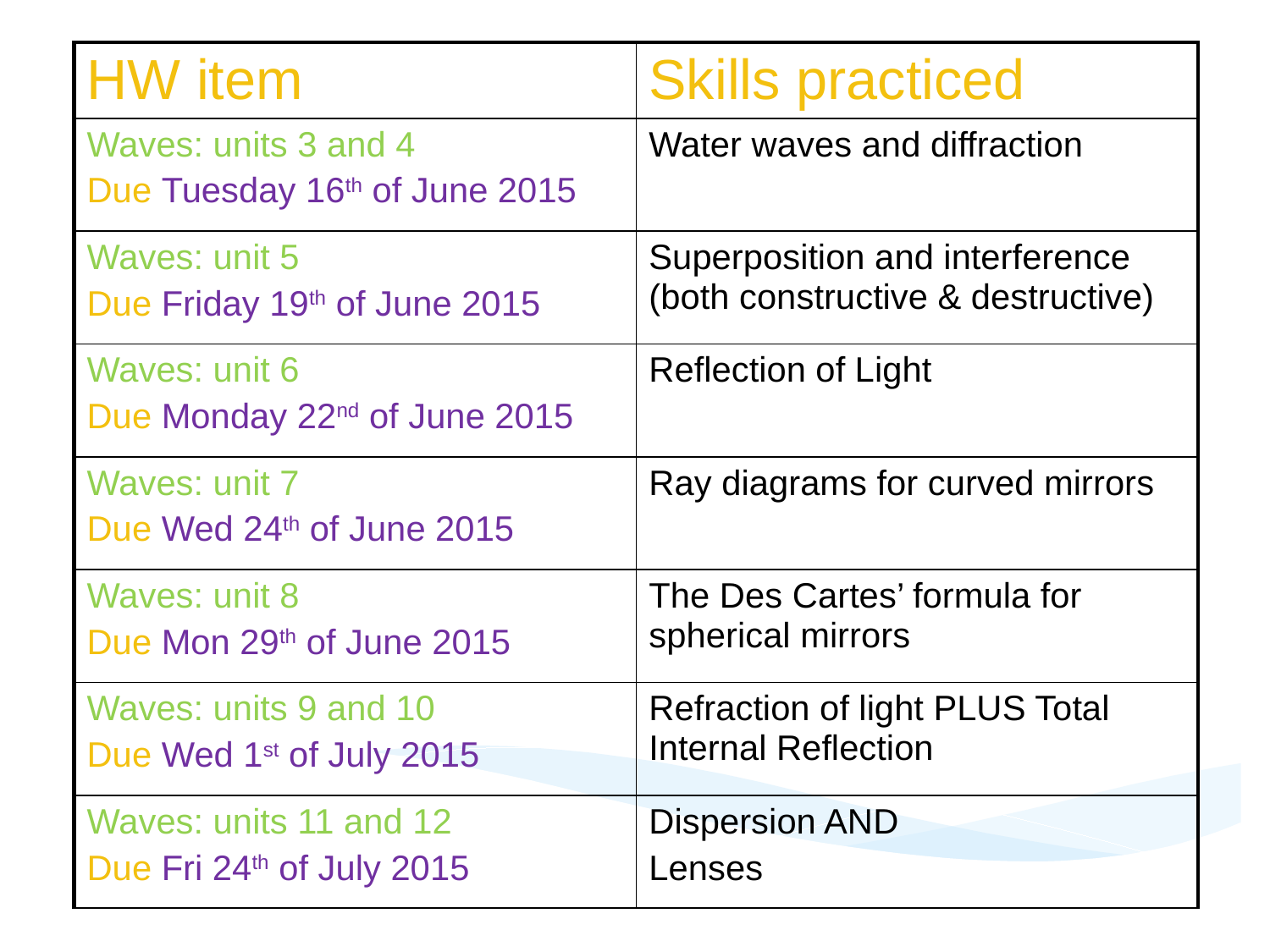

| HW item | Skills practiced |
| --- | --- |
| Waves: units 3 and 4 Due Tuesday 16th of June 2015 | Water waves and diffraction |
| Waves: unit 5 Due Friday 19th of June 2015 | Superposition and interference (both constructive & destructive) |
| Waves: unit 6 Due Monday 22nd of June 2015 | Reflection of Light |
| Waves: unit 7 Due Wed 24th of June 2015 | Ray diagrams for curved mirrors |
| Waves: unit 8 Due Mon 29th of June 2015 | The Des Cartes’ formula for spherical mirrors |
| Waves: units 9 and 10 Due Wed 1st of July 2015 | Refraction of light PLUS Total Internal Reflection |
| Waves: units 11 and 12 Due Fri 24th of July 2015 | Dispersion AND Lenses |